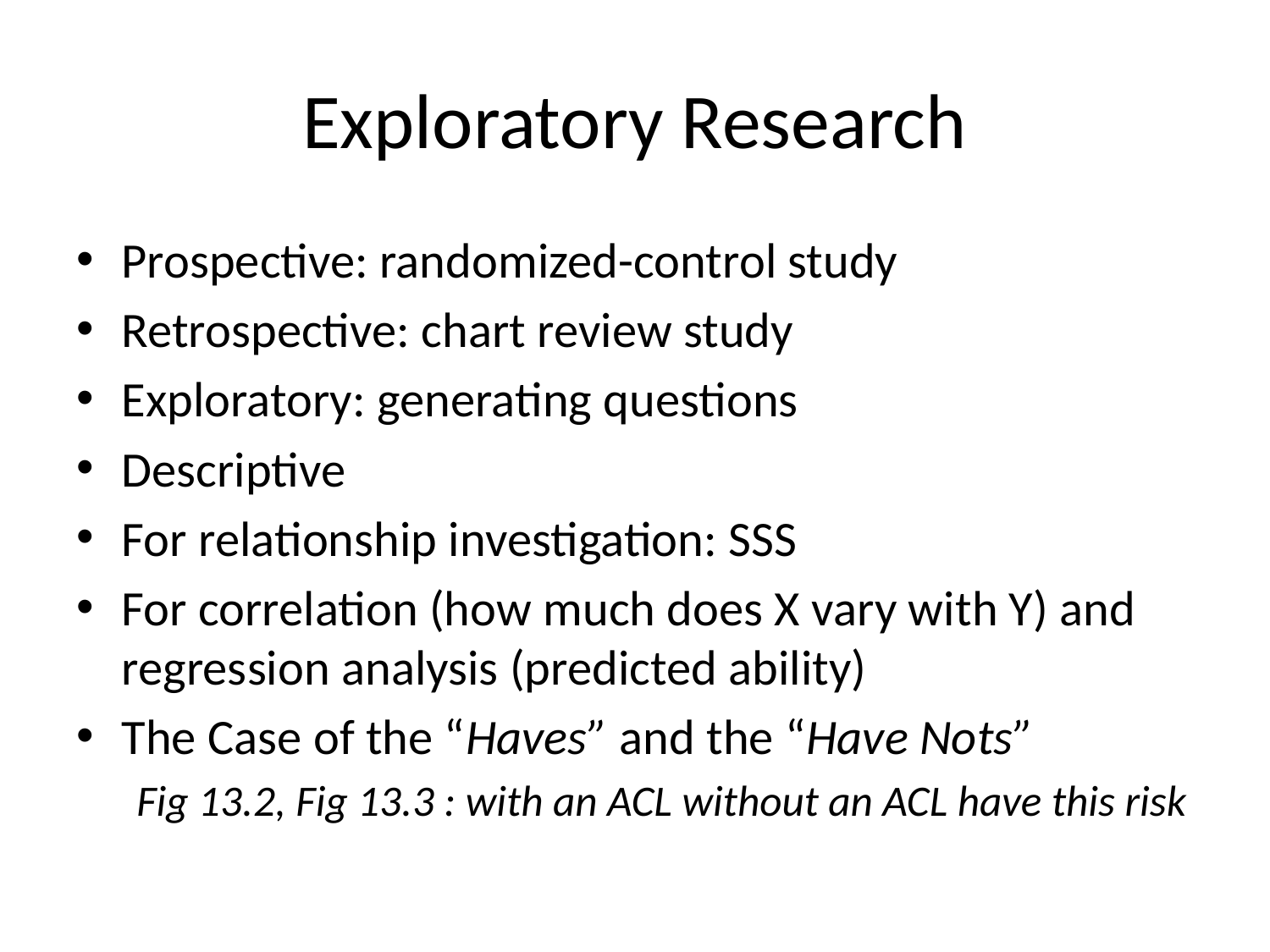

# Exploratory Research
Prospective: randomized-control study
Retrospective: chart review study
Exploratory: generating questions
Descriptive
For relationship investigation: SSS
For correlation (how much does X vary with Y) and regression analysis (predicted ability)
The Case of the “Haves” and the “Have Nots”
Fig 13.2, Fig 13.3 : with an ACL without an ACL have this risk